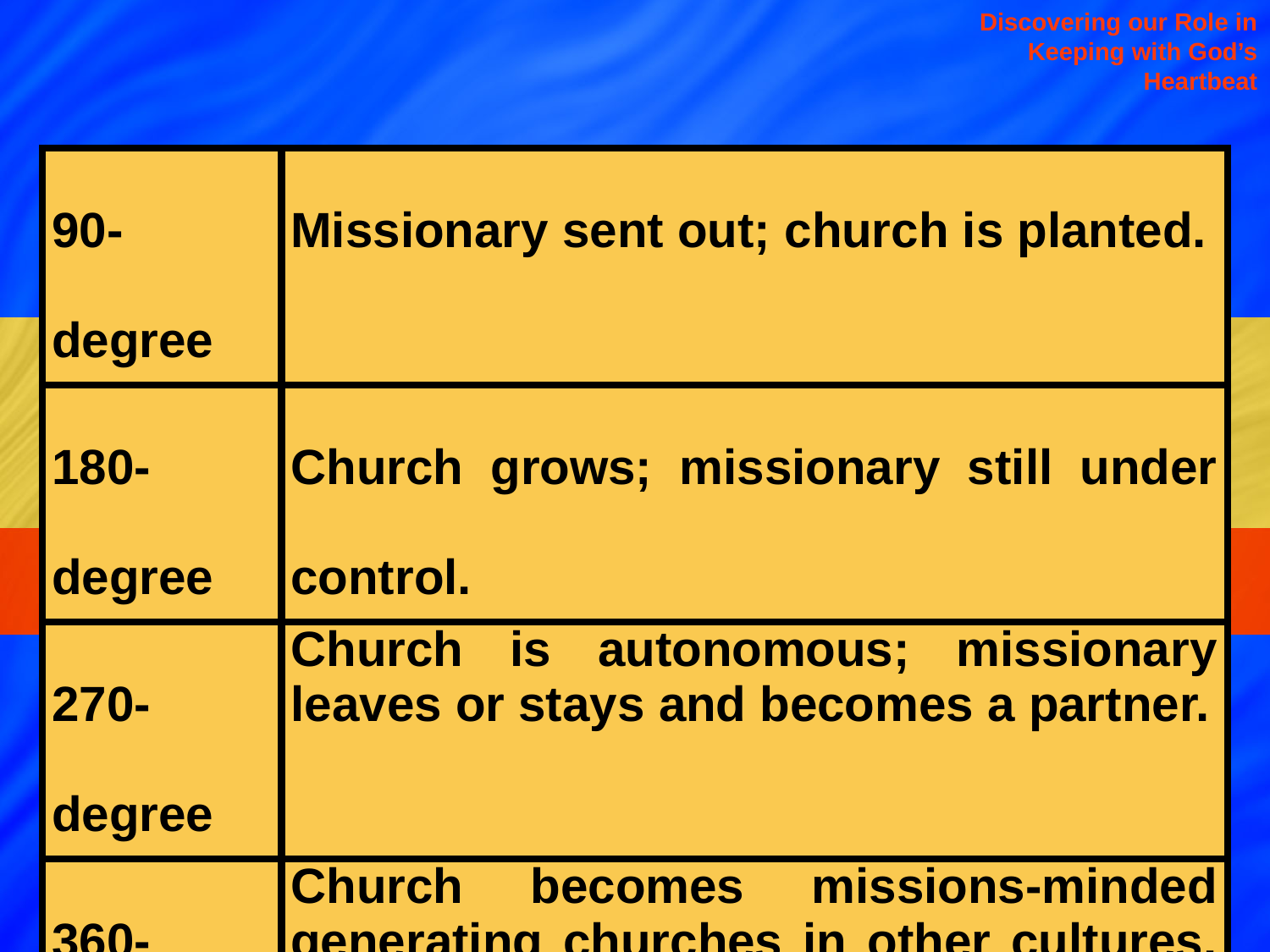

Discovering our Role in Keeping with God’s Heartbeat
| 90-degree | Missionary sent out; church is planted. |
| --- | --- |
| 180-degree | Church grows; missionary still under control. |
| 270-degree | Church is autonomous; missionary leaves or stays and becomes a partner. |
| 360-degree | Church becomes missions-minded generating churches in other cultures. The church is either sending or supporting missionaries in other nations. |